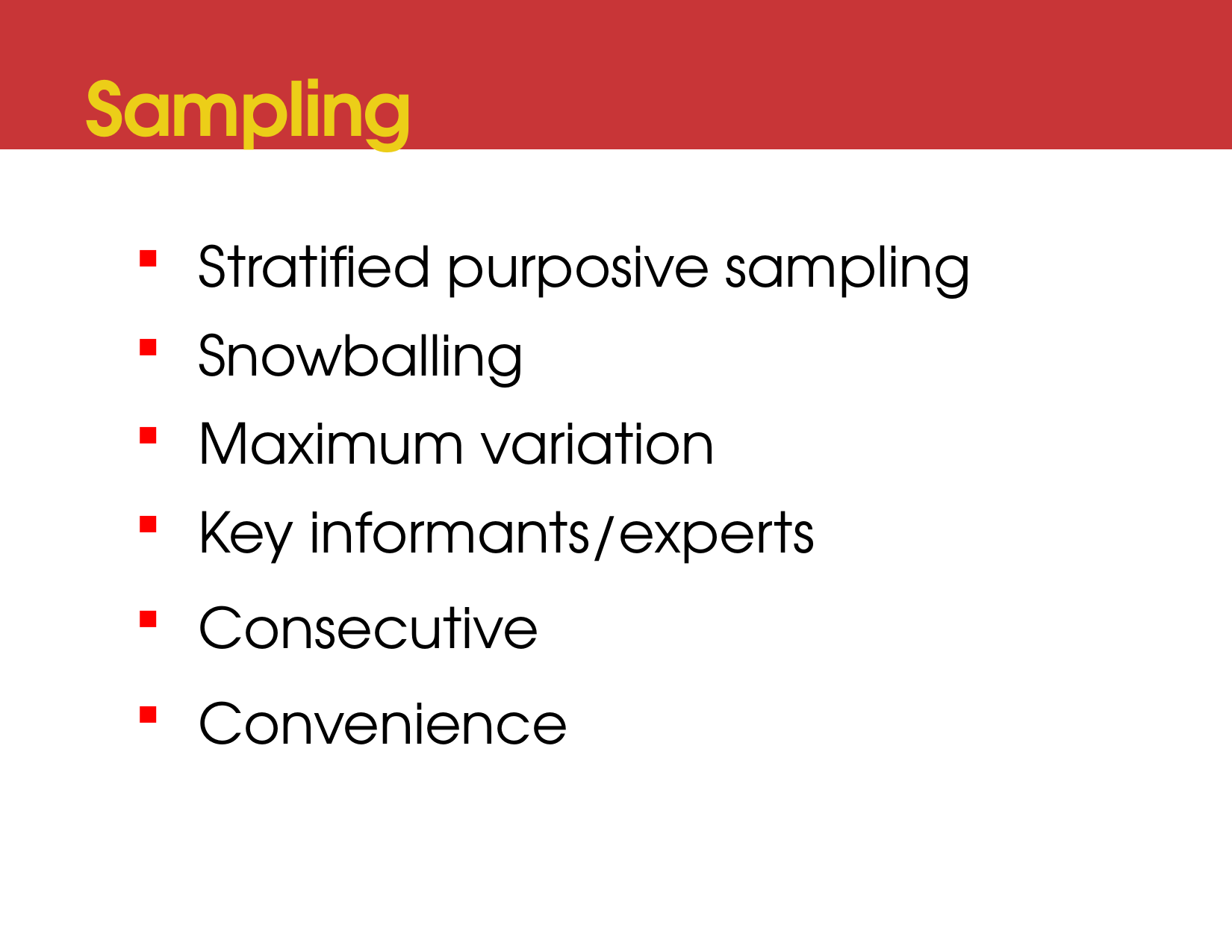

#
Sampling
Stratified purposive sampling
Snowballing
Maximum variation
Key informants/experts
Consecutive
Convenience